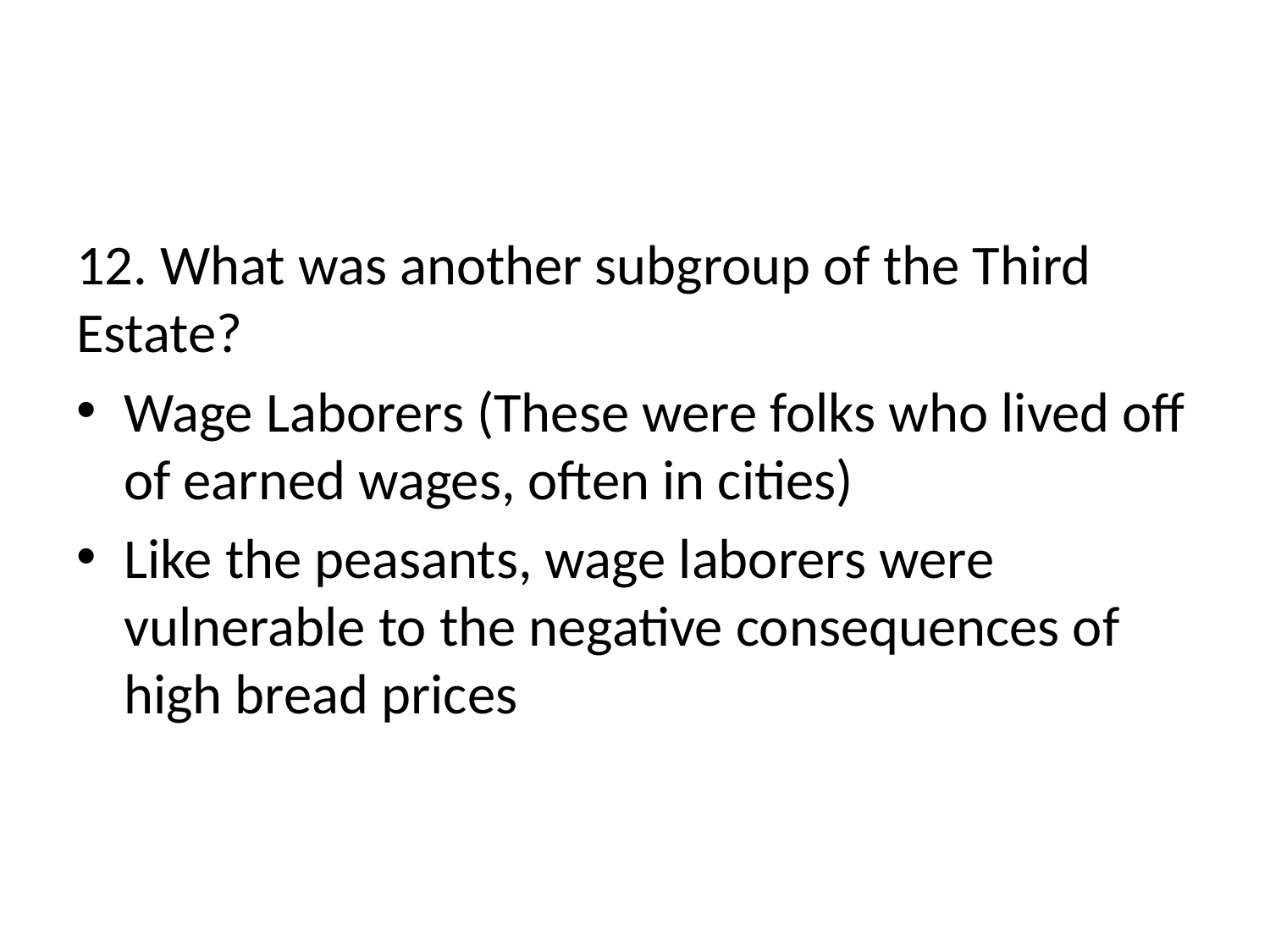

#
12. What was another subgroup of the Third Estate?
Wage Laborers (These were folks who lived off of earned wages, often in cities)
Like the peasants, wage laborers were vulnerable to the negative consequences of high bread prices